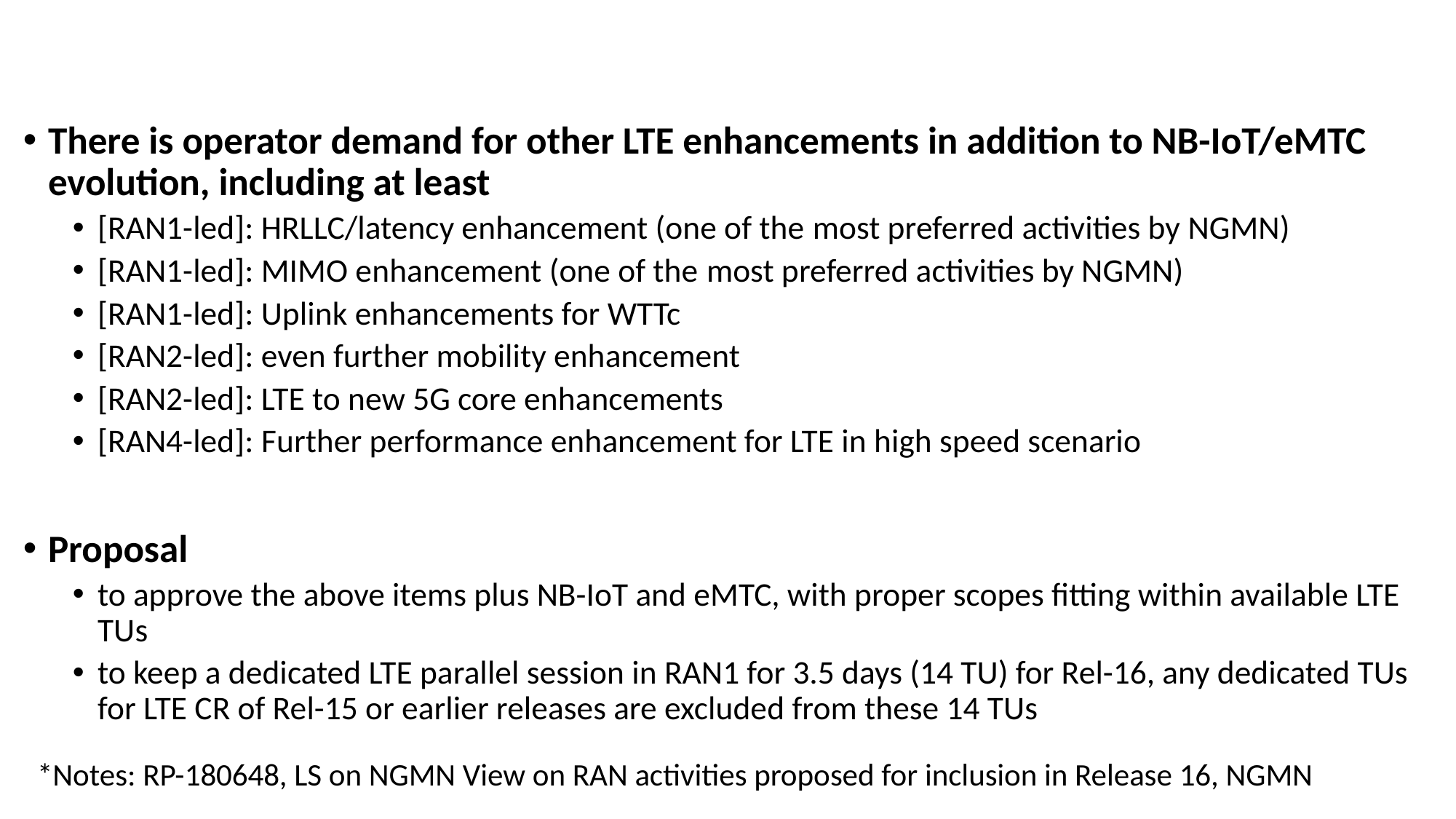

There is operator demand for other LTE enhancements in addition to NB-IoT/eMTC evolution, including at least
[RAN1-led]: HRLLC/latency enhancement (one of the most preferred activities by NGMN)
[RAN1-led]: MIMO enhancement (one of the most preferred activities by NGMN)
[RAN1-led]: Uplink enhancements for WTTc
[RAN2-led]: even further mobility enhancement
[RAN2-led]: LTE to new 5G core enhancements
[RAN4-led]: Further performance enhancement for LTE in high speed scenario

Proposal
to approve the above items plus NB-IoT and eMTC, with proper scopes fitting within available LTE TUs
to keep a dedicated LTE parallel session in RAN1 for 3.5 days (14 TU) for Rel-16, any dedicated TUs for LTE CR of Rel-15 or earlier releases are excluded from these 14 TUs

*Notes: RP-180648, LS on NGMN View on RAN activities proposed for inclusion in Release 16, NGMN